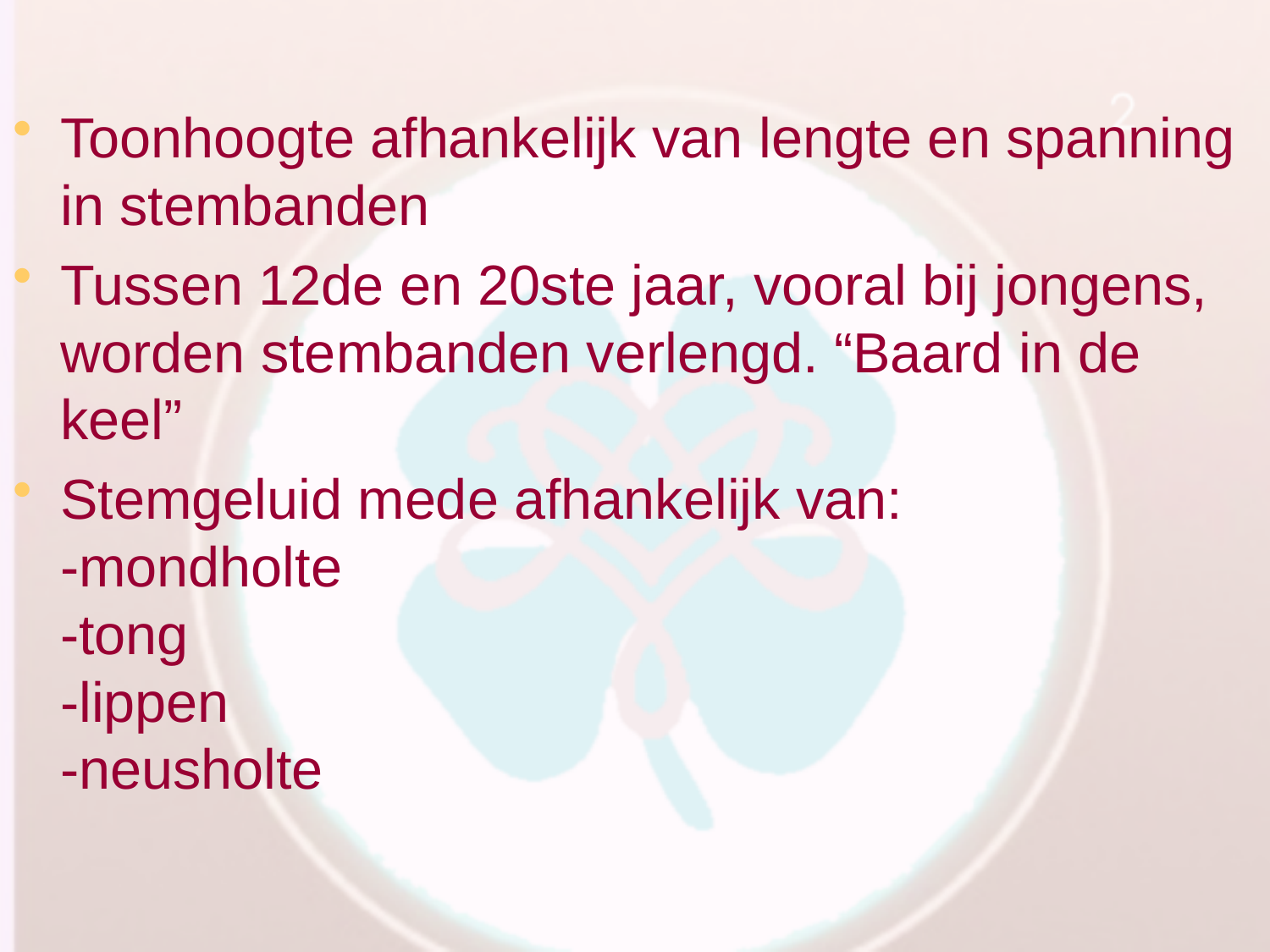

Toonhoogte afhankelijk van lengte en spanning in stembanden
Tussen 12de en 20ste jaar, vooral bij jongens, worden stembanden verlengd. “Baard in de keel”
Stemgeluid mede afhankelijk van:
-mondholte
-tong
-lippen
-neusholte